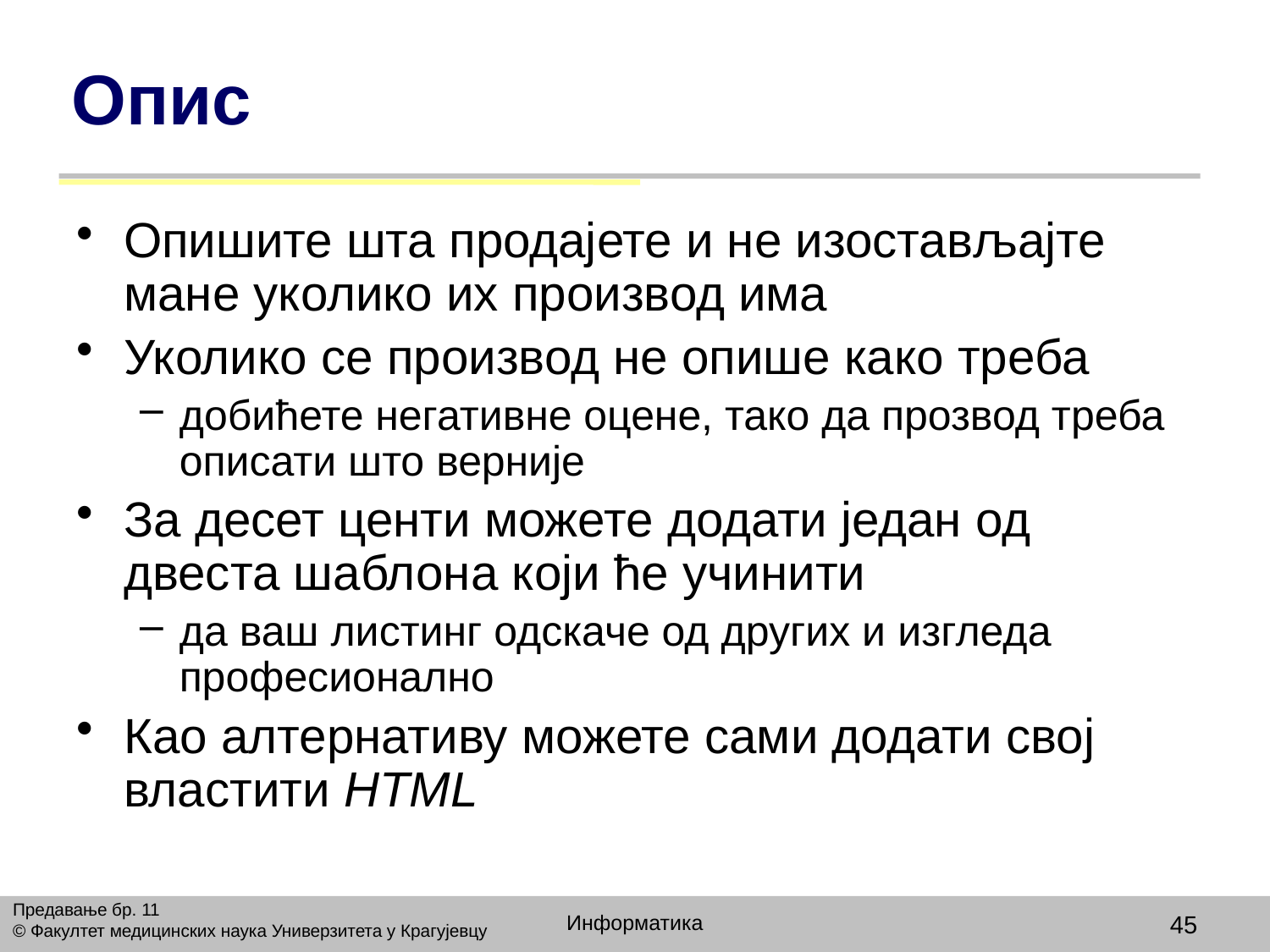

# Опис
Oпишите шта продајете и не изостављајте мане уколико их производ има
Уколико се производ не опише како треба
добићете негативне оцене, тако да прозвод треба описати што верније
За десет центи можете додати један од двеста шаблона који ће учинити
да ваш листинг одскаче од других и изгледа професионално
Као алтернативу можете сами додати свој властити HTML
Предавање бр. 11
© Факултет медицинских наука Универзитета у Крагујевцу
Информатика
45